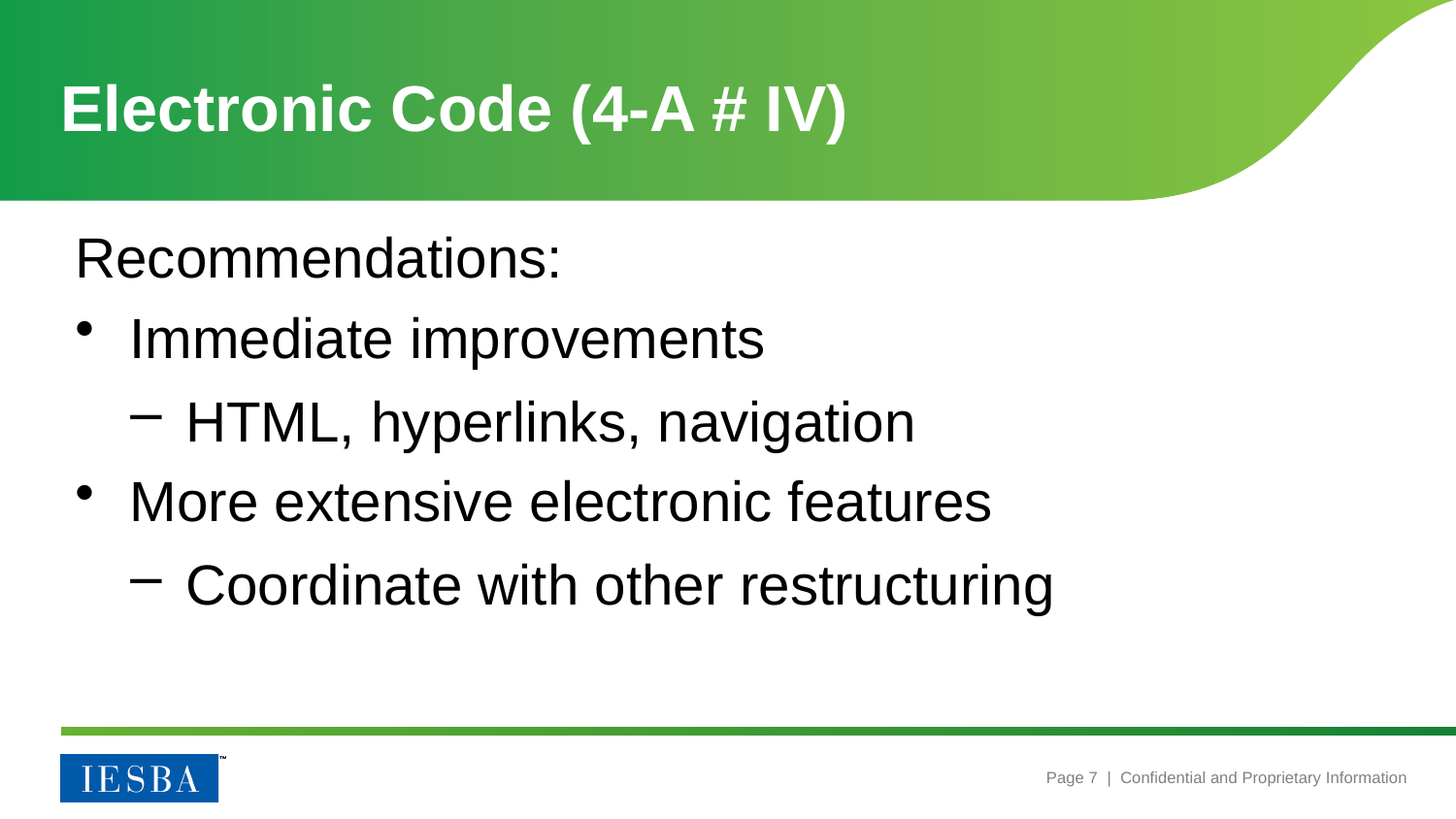

# Electronic Code (4-A # IV)
Recommendations:
Immediate improvements
HTML, hyperlinks, navigation
More extensive electronic features
Coordinate with other restructuring